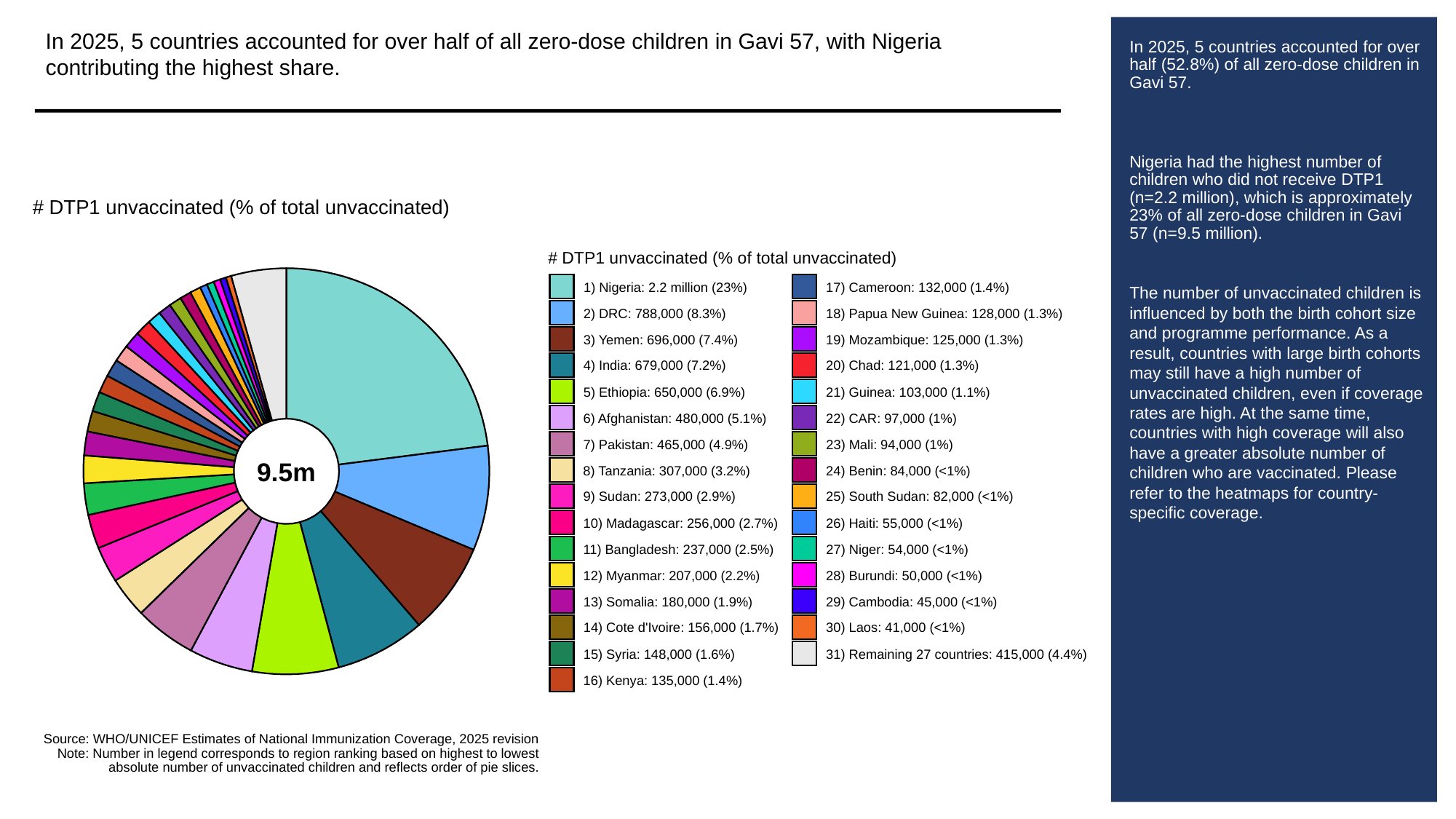

In 2025, 5 countries accounted for over half of all zero-dose children in Gavi 57, with Nigeria contributing the highest share.
# In 2025, 5 countries accounted for over half (52.8%) of all zero-dose children in Gavi 57.

Nigeria had the highest number of children who did not receive DTP1 (n=2.2 million), which is approximately 23% of all zero-dose children in Gavi 57 (n=9.5 million).

The number of unvaccinated children is influenced by both the birth cohort size and programme performance. As a result, countries with large birth cohorts may still have a high number of unvaccinated children, even if coverage rates are high. At the same time, countries with high coverage will also have a greater absolute number of children who are vaccinated. Please refer to the heatmaps for country-specific coverage.

# DTP1 unvaccinated (% of total unvaccinated)
# DTP1 unvaccinated (% of total unvaccinated)

1) Nigeria: 2.2 million (23%)
17) Cameroon: 132,000 (1.4%)

2) DRC: 788,000 (8.3%)
18) Papua New Guinea: 128,000 (1.3%)

3) Yemen: 696,000 (7.4%)
19) Mozambique: 125,000 (1.3%)

4) India: 679,000 (7.2%)
20) Chad: 121,000 (1.3%)

5) Ethiopia: 650,000 (6.9%)
21) Guinea: 103,000 (1.1%)

6) Afghanistan: 480,000 (5.1%)
22) CAR: 97,000 (1%)

7) Pakistan: 465,000 (4.9%)
23) Mali: 94,000 (1%)

9.5m
8) Tanzania: 307,000 (3.2%)
24) Benin: 84,000 (<1%)

9) Sudan: 273,000 (2.9%)
25) South Sudan: 82,000 (<1%)

10) Madagascar: 256,000 (2.7%)
26) Haiti: 55,000 (<1%)

11) Bangladesh: 237,000 (2.5%)
27) Niger: 54,000 (<1%)

12) Myanmar: 207,000 (2.2%)
28) Burundi: 50,000 (<1%)

13) Somalia: 180,000 (1.9%)
29) Cambodia: 45,000 (<1%)

14) Cote d'Ivoire: 156,000 (1.7%)
30) Laos: 41,000 (<1%)

15) Syria: 148,000 (1.6%)
31) Remaining 27 countries: 415,000 (4.4%)

16) Kenya: 135,000 (1.4%)
Source: WHO/UNICEF Estimates of National Immunization Coverage, 2025 revision
Note: Number in legend corresponds to region ranking based on highest to lowest
absolute number of unvaccinated children and reflects order of pie slices.